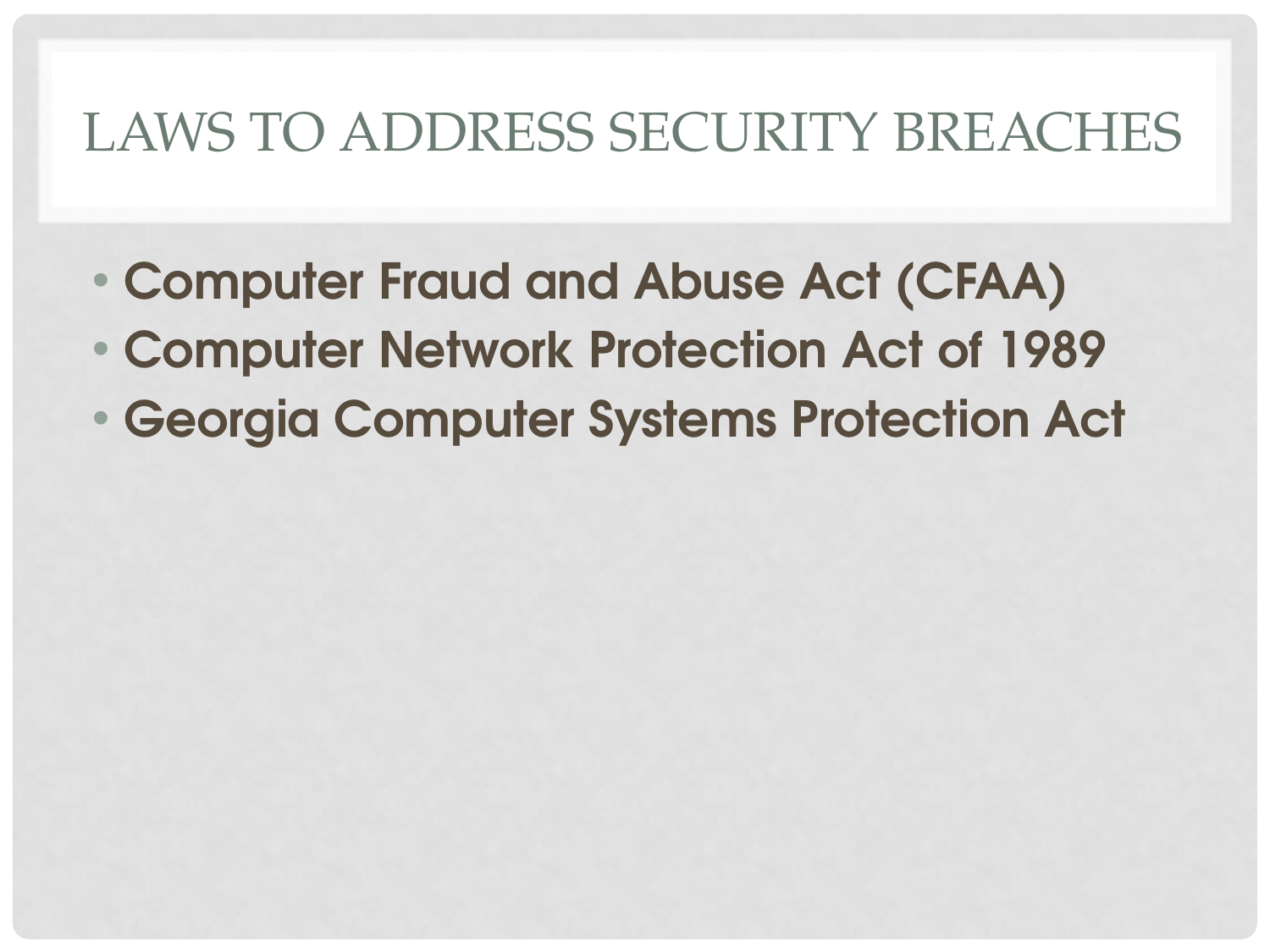

# Laws to address security breaches
Computer Fraud and Abuse Act (CFAA)
Computer Network Protection Act of 1989
Georgia Computer Systems Protection Act